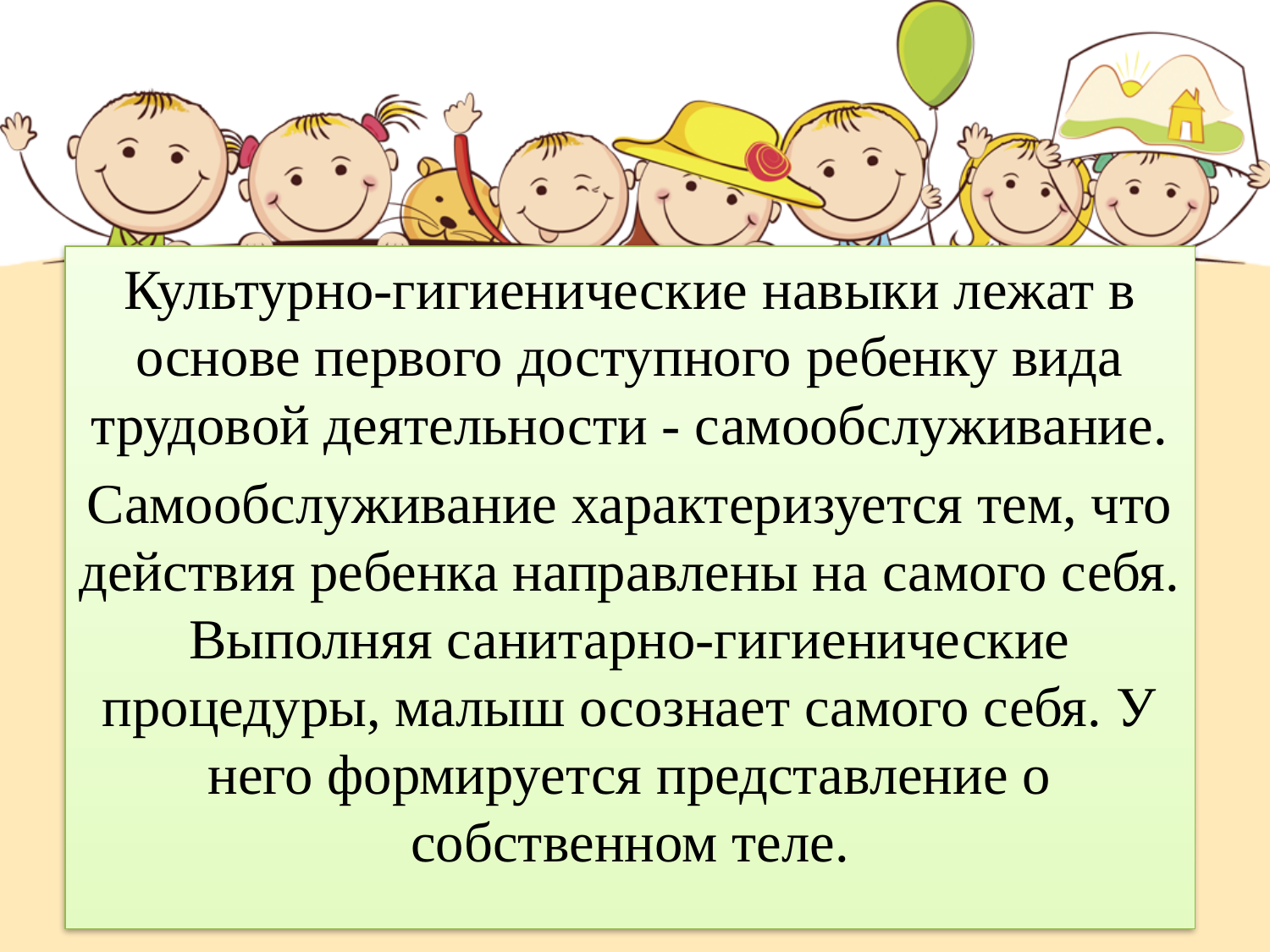

Культурно-гигиенические навыки лежат в основе первого доступного ребенку вида трудовой деятельности - самообслуживание.
Самообслуживание характеризуется тем, что действия ребенка направлены на самого себя. Выполняя санитарно-гигиенические процедуры, малыш осознает самого себя. У него формируется представление о собственном теле.